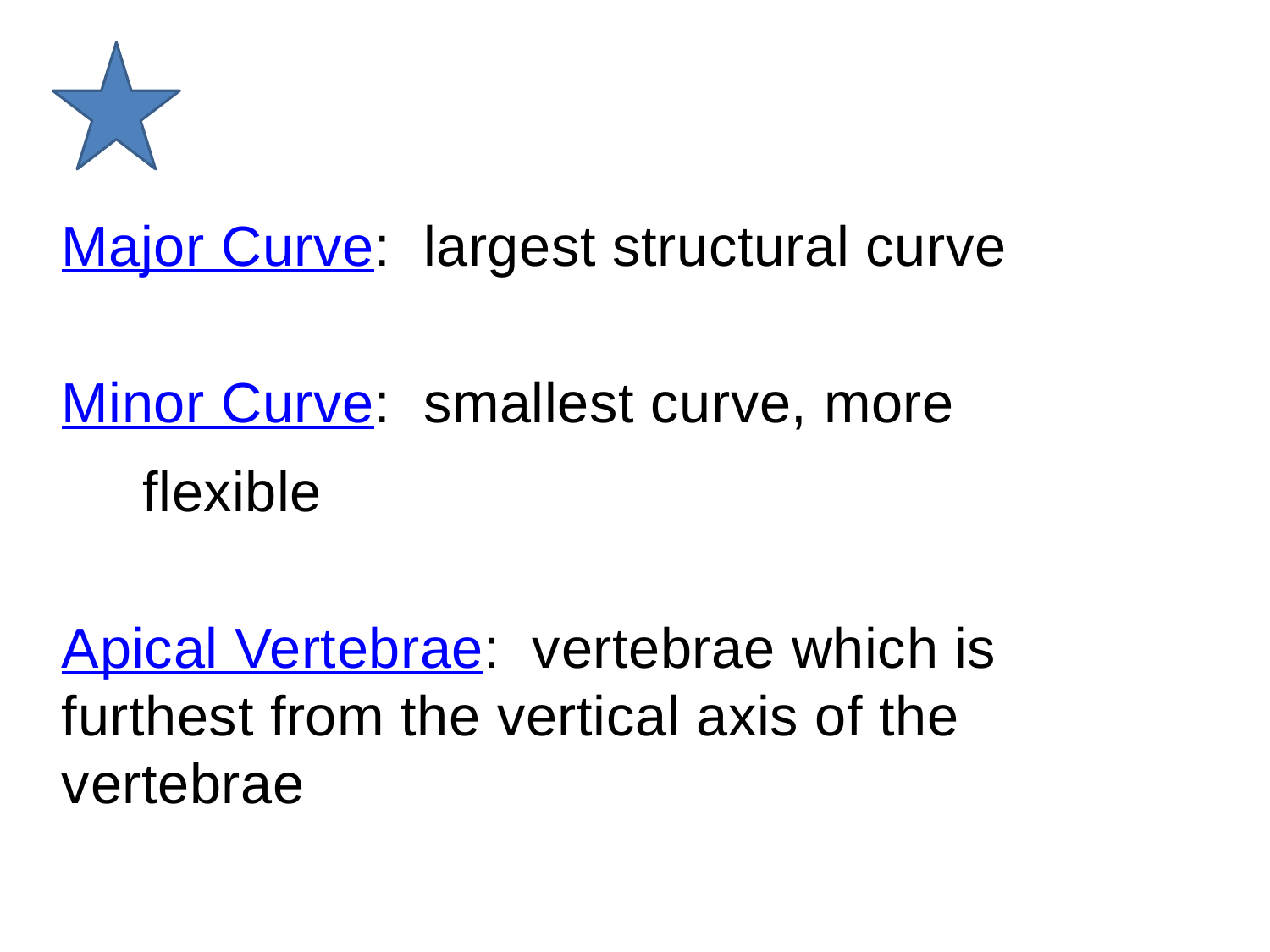

#

Major Curve:  largest structural curve
Minor Curve:  smallest curve, more
     flexible
Apical Vertebrae:  vertebrae which is furthest from the vertical axis of the vertebrae